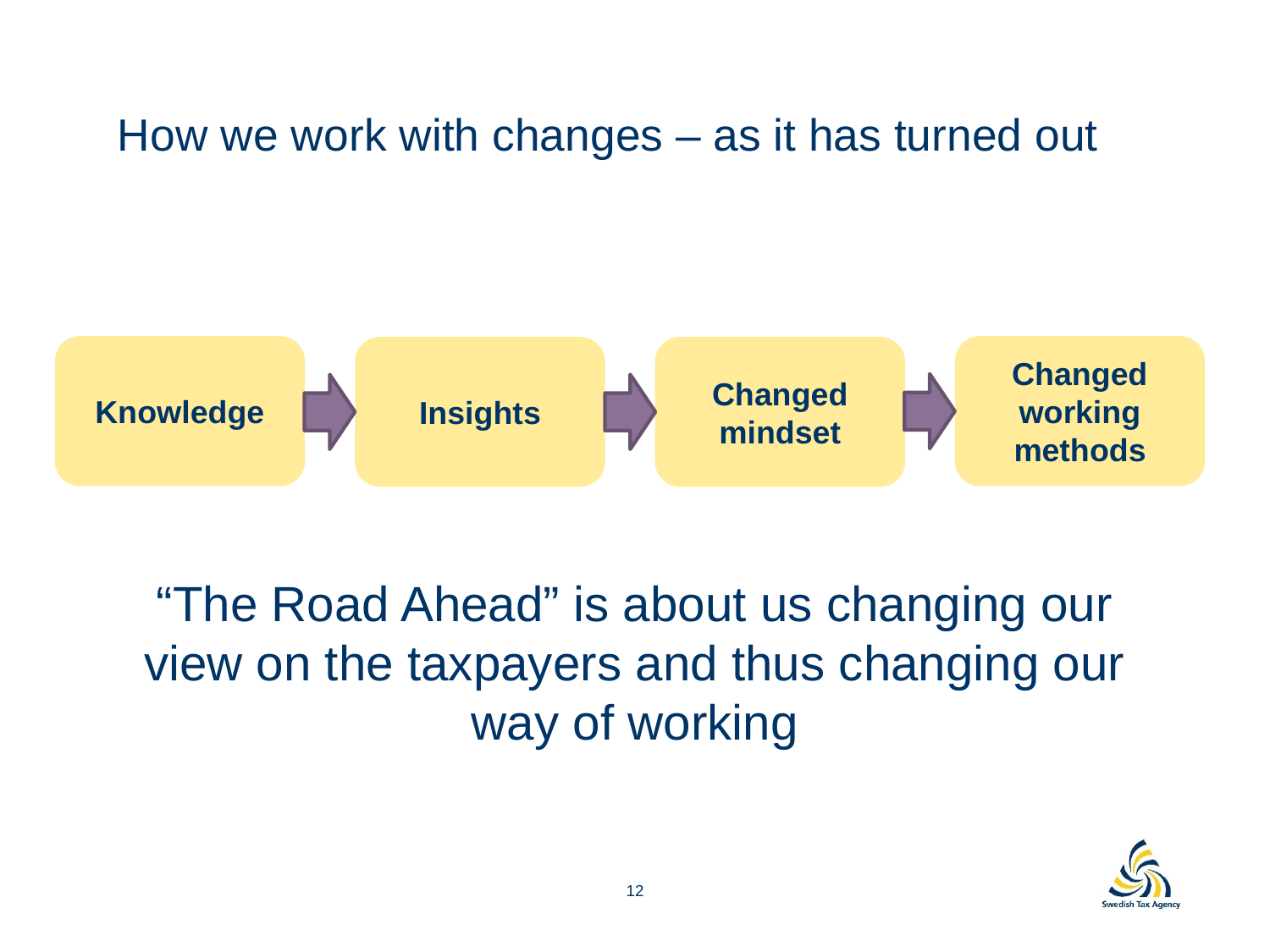

# How we work with changes – as it has turned out
Knowledge
Changed working methods
Insights
Changed mindset

“The Road Ahead” is about us changing our view on the taxpayers and thus changing our way of working
12